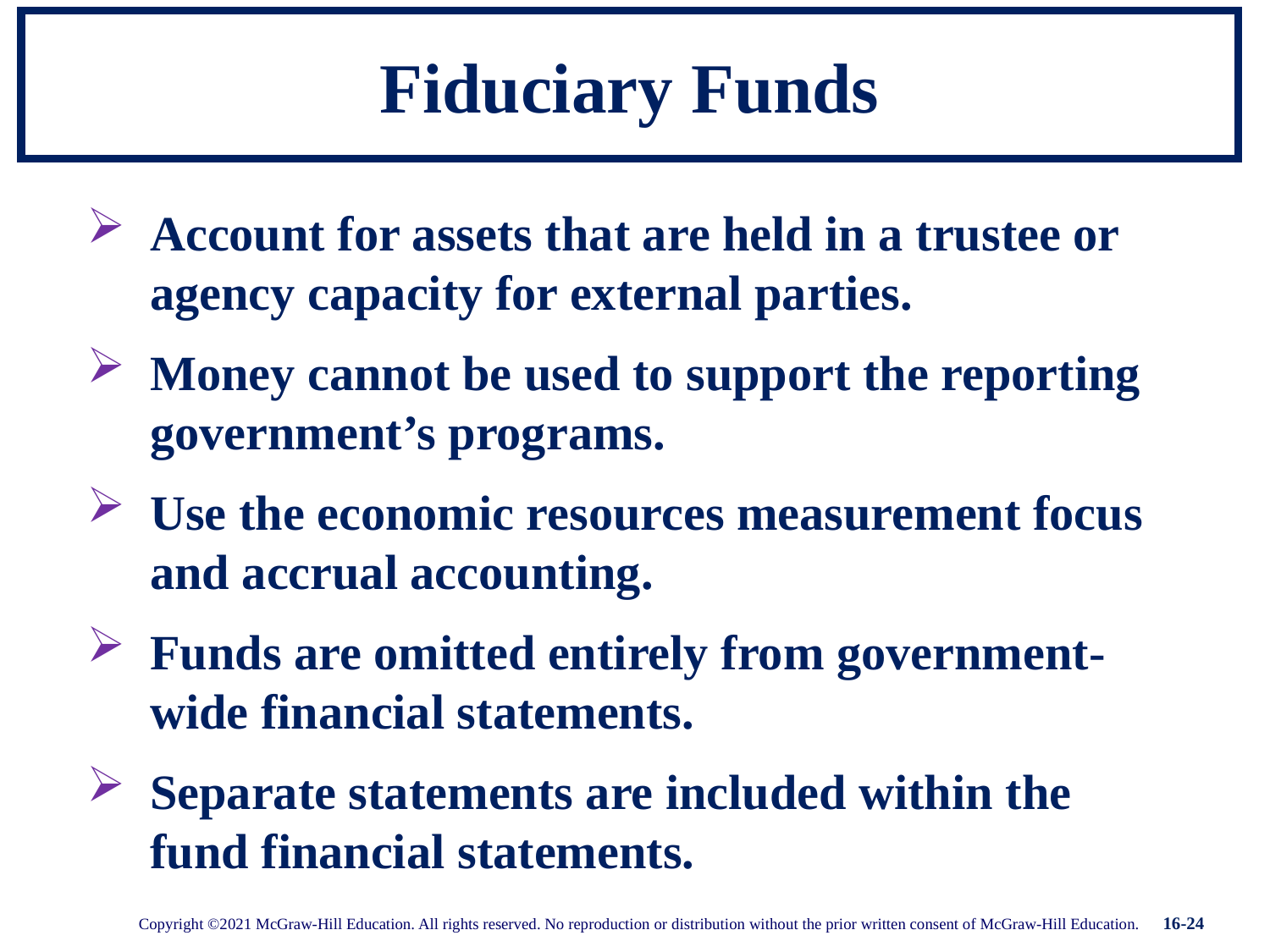

# Fiduciary Funds
Account for assets that are held in a trustee or agency capacity for external parties.
Money cannot be used to support the reporting government’s programs.
Use the economic resources measurement focus and accrual accounting.
Funds are omitted entirely from government-wide financial statements.
Separate statements are included within the fund financial statements.
16-24
Copyright ©2021 McGraw-Hill Education. All rights reserved. No reproduction or distribution without the prior written consent of McGraw-Hill Education.